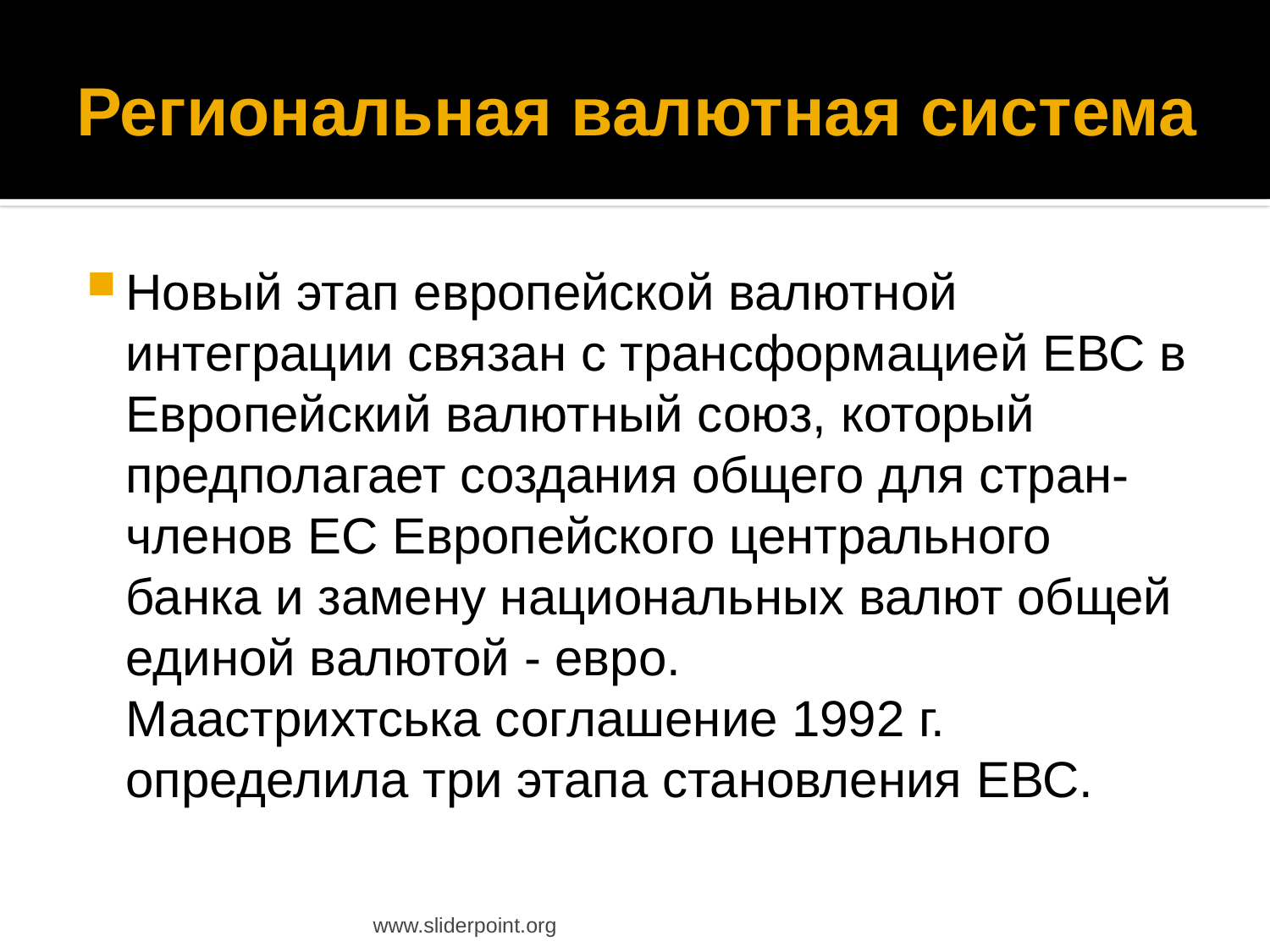

# Региональная валютная система
Новый этап европейской валютной интеграции связан с трансформацией ЕВС в Европейский валютный союз, который предполагает создания общего для стран-членов ЕС Европейского центрального банка и замену национальных валют общей единой валютой - евро.
Маастрихтська соглашение 1992 г. определила три этапа становления ЕВС.
www.sliderpoint.org